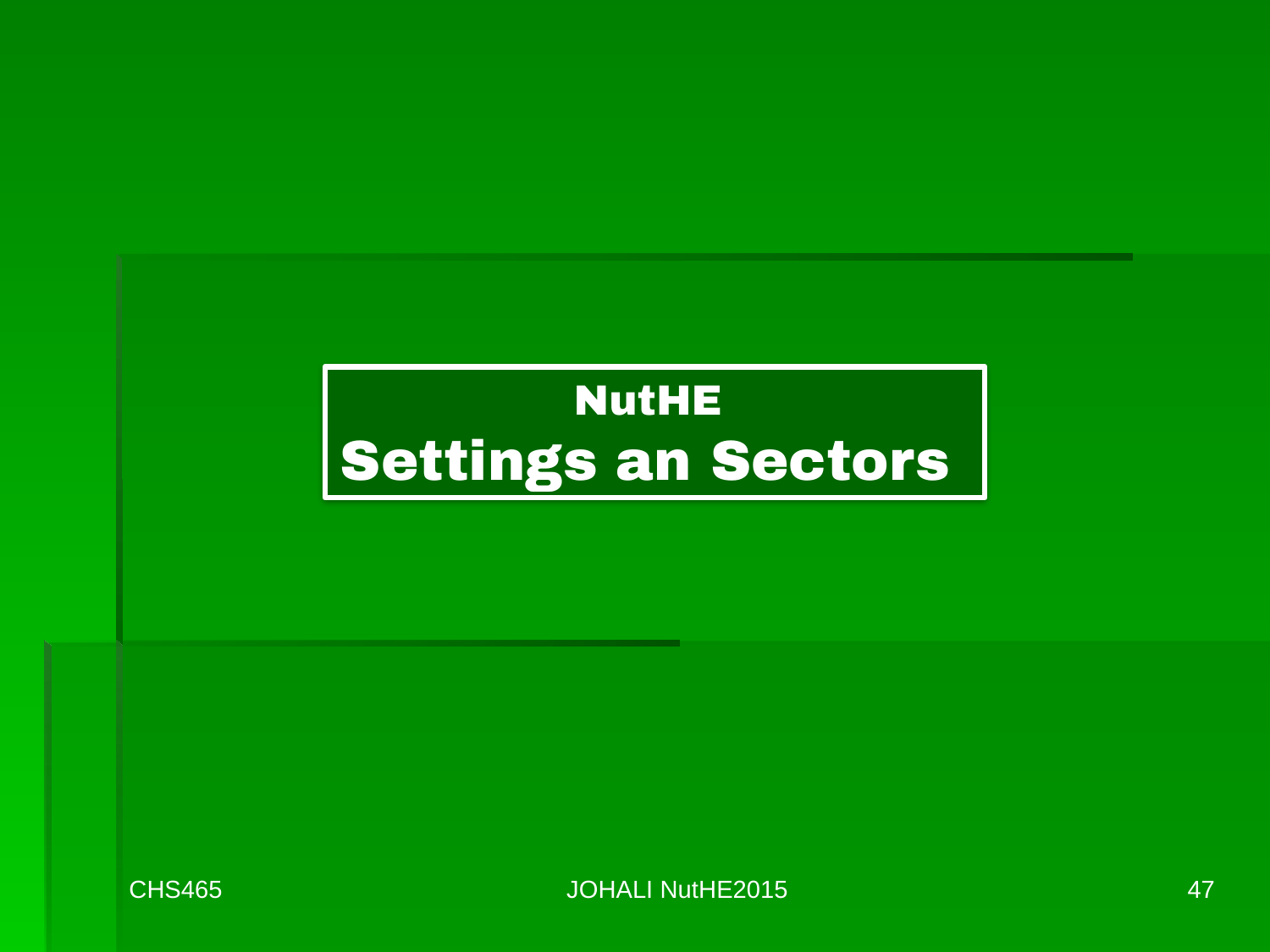

NutHE
Settings an Sectors
CHS465
JOHALI NutHE2015
47